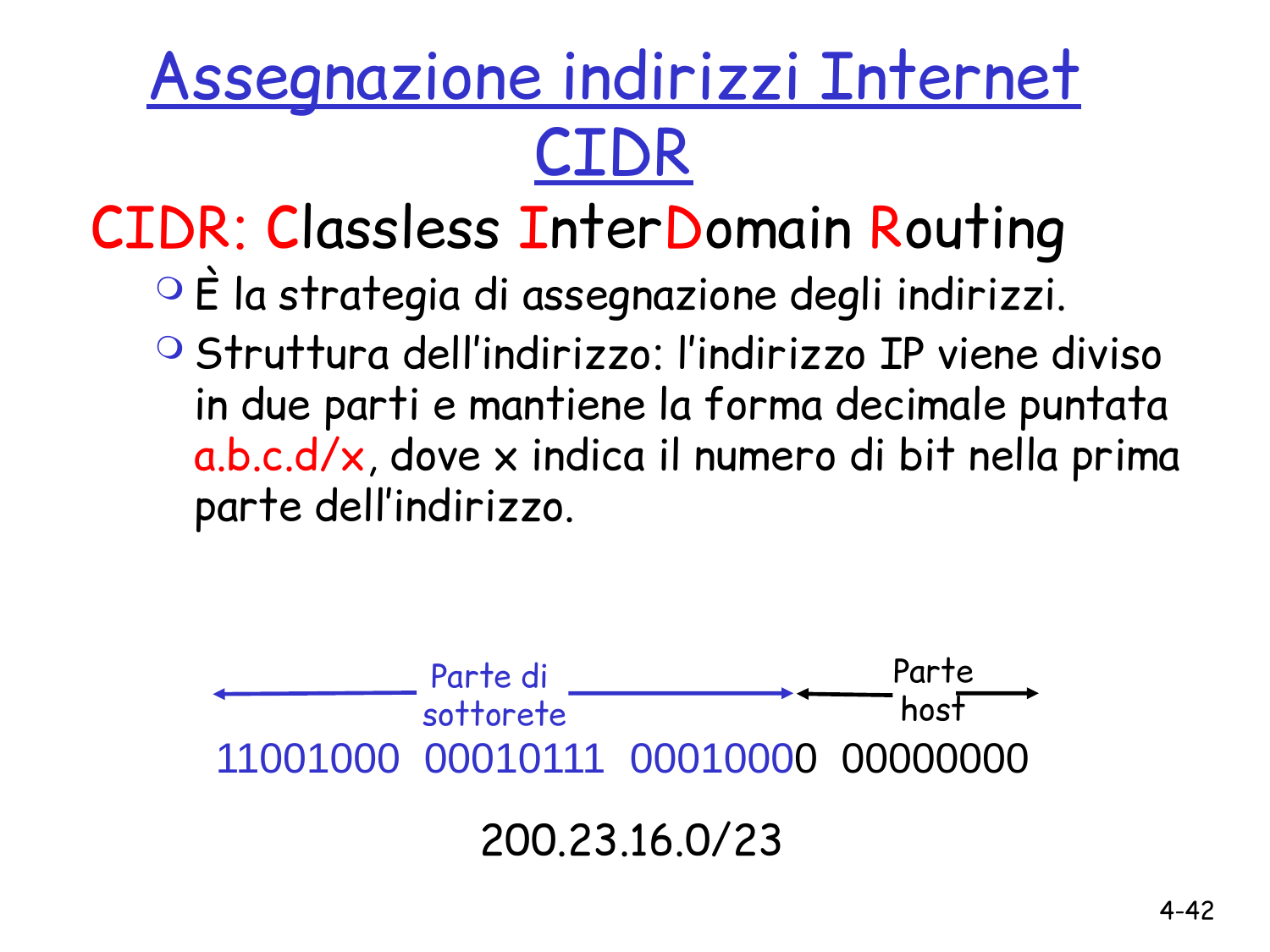

# Assegnazione indirizzi Internet CIDR
CIDR: Classless InterDomain Routing
È la strategia di assegnazione degli indirizzi.
Struttura dell’indirizzo: l’indirizzo IP viene diviso in due parti e mantiene la forma decimale puntata a.b.c.d/x, dove x indica il numero di bit nella prima parte dell’indirizzo.
Parte
host
Parte di
 sottorete

11001000  00010111  00010000  00000000
200.23.16.0/23
4-42